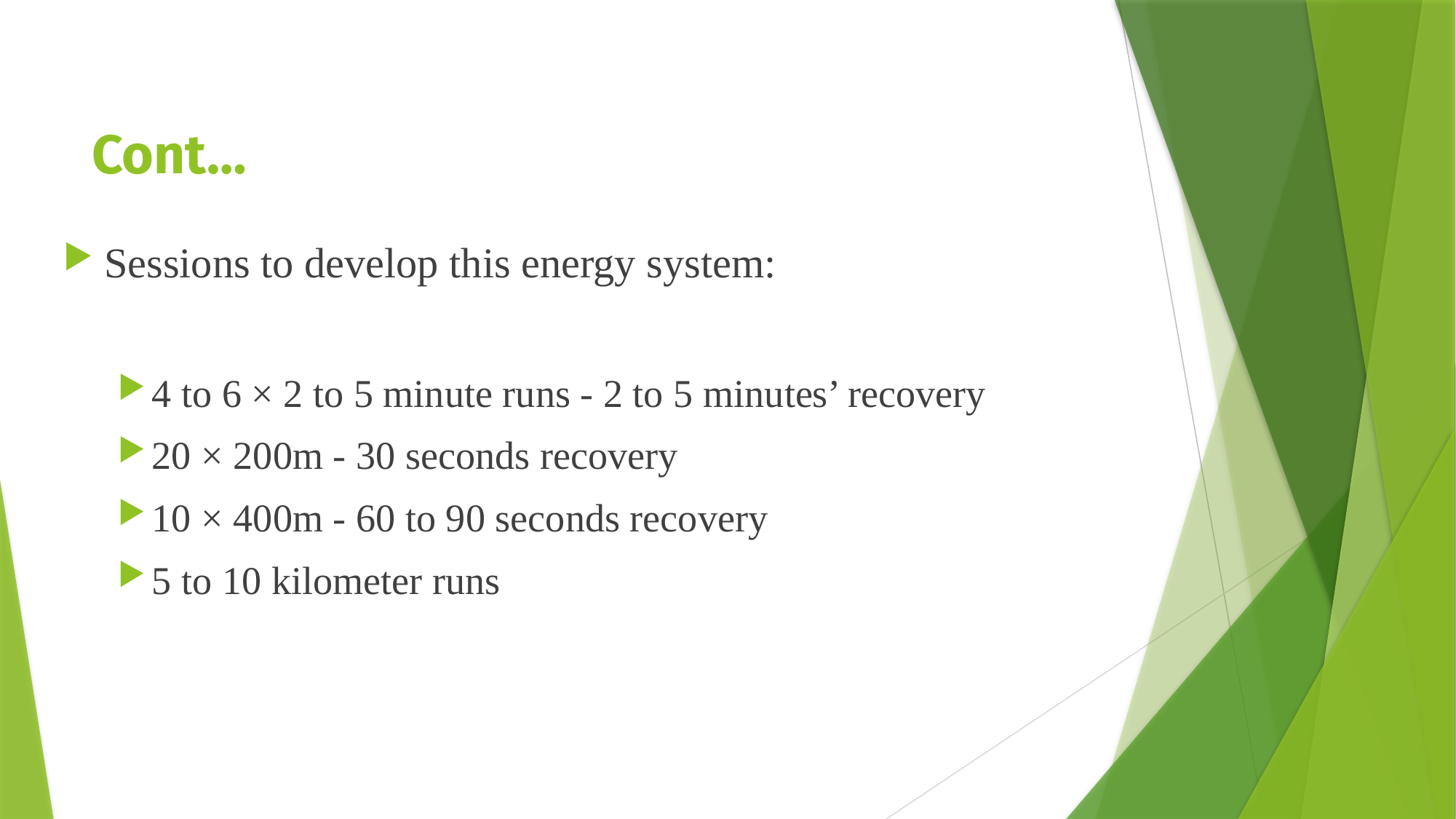

# Cont…
Sessions to develop this energy system:

4 to 6 × 2 to 5 minute runs - 2 to 5 minutes’ recovery
20 × 200m - 30 seconds recovery
10 × 400m - 60 to 90 seconds recovery
5 to 10 kilometer runs